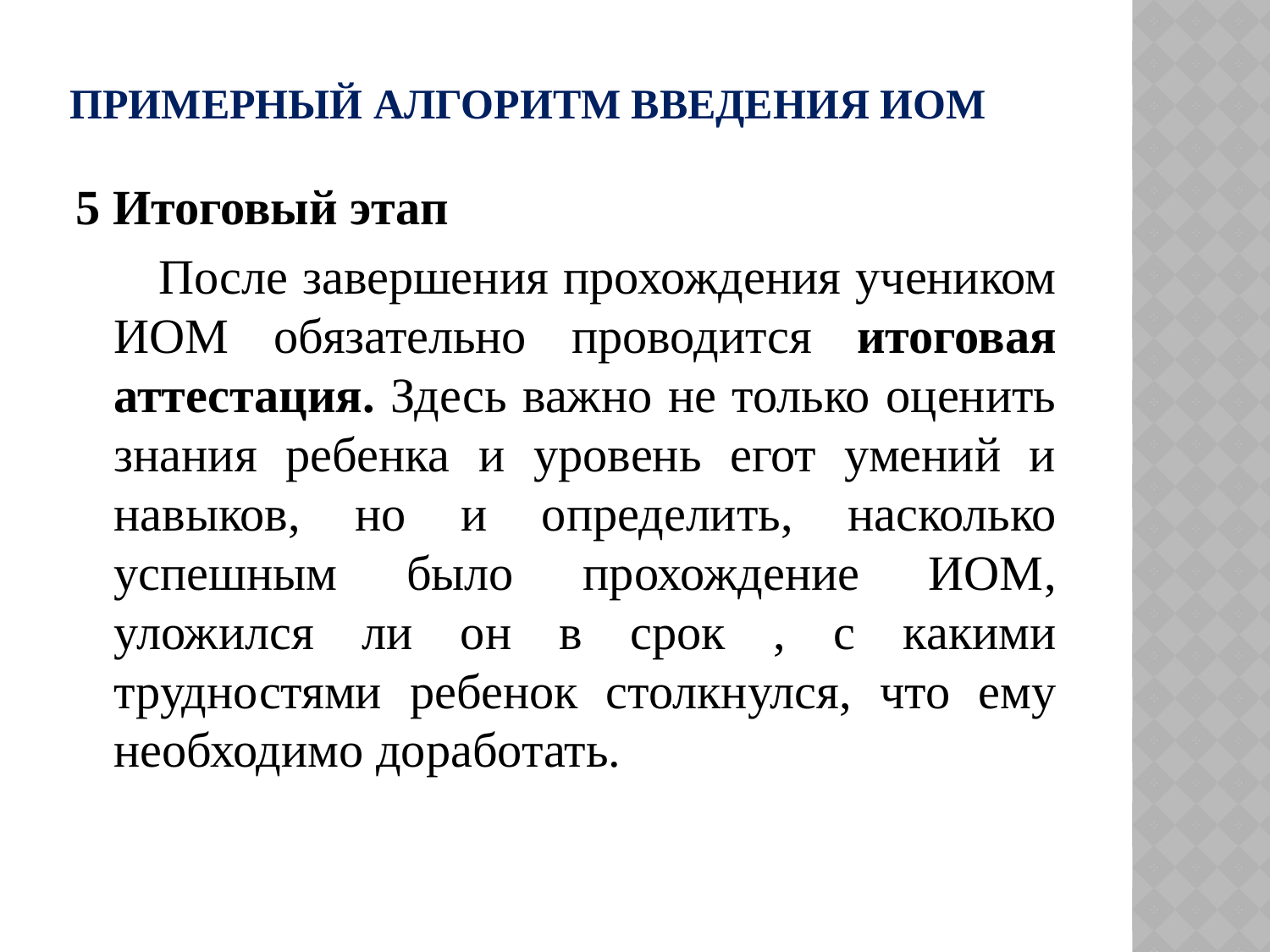

# Примерный алгоритм введения ИОМ
5 Итоговый этап
	   После завершения прохождения учеником ИОМ обязательно проводится итоговая аттестация. Здесь важно не только оценить знания ребенка и уровень егот умений и навыков, но и определить, насколько успешным было прохождение ИОМ, уложился ли он в срок , с какими трудностями ребенок столкнулся, что ему необходимо доработать.